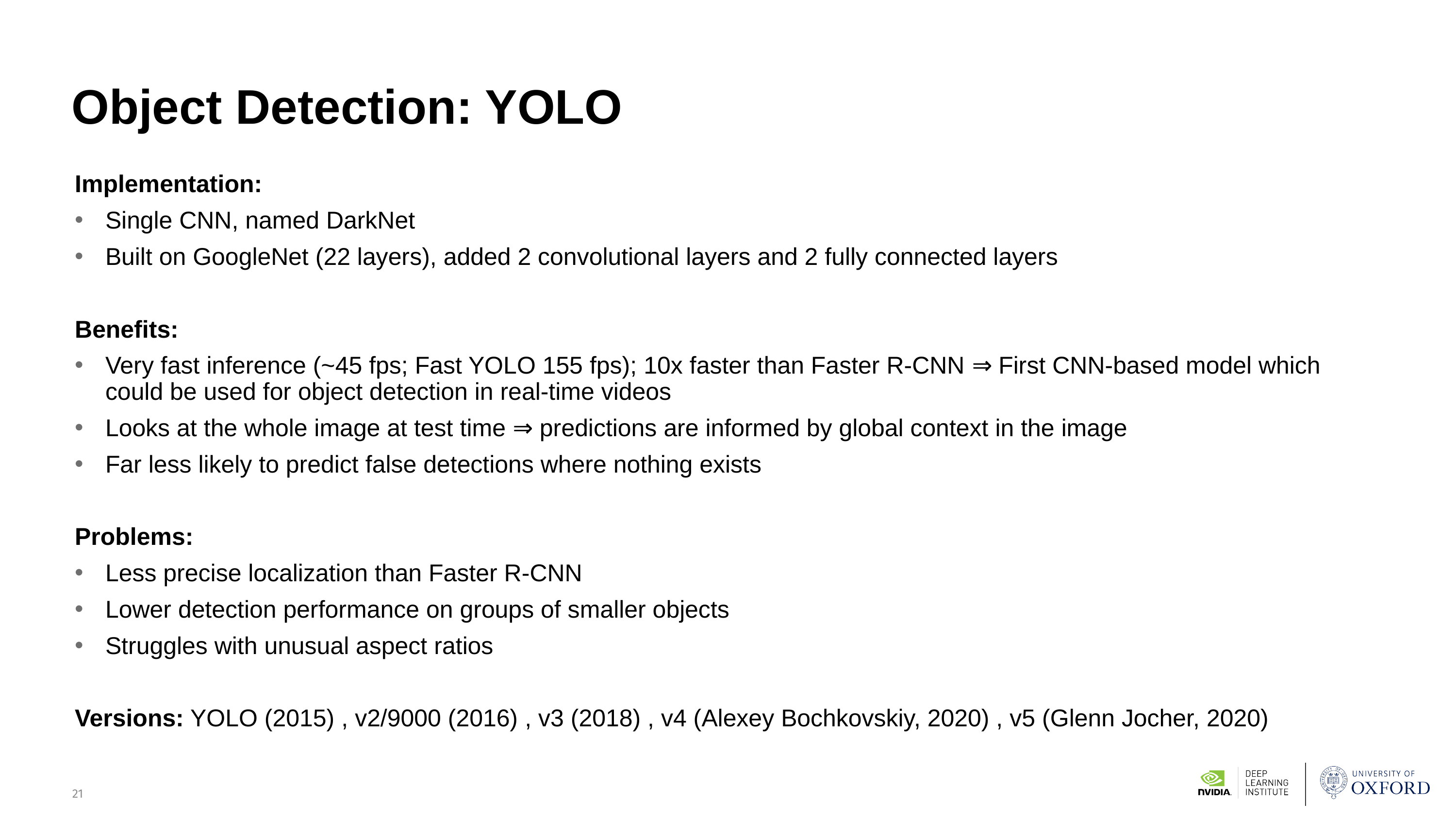

# Object Detection: YOLO
Implementation:
Single CNN, named DarkNet
Built on GoogleNet (22 layers), added 2 convolutional layers and 2 fully connected layers

Benefits:
Very fast inference (~45 fps; Fast YOLO 155 fps); 10x faster than Faster R-CNN ⇒ First CNN-based model which could be used for object detection in real-time videos
Looks at the whole image at test time ⇒ predictions are informed by global context in the image
Far less likely to predict false detections where nothing exists

Problems:
Less precise localization than Faster R-CNN
Lower detection performance on groups of smaller objects
Struggles with unusual aspect ratios

Versions: YOLO (2015) , v2/9000 (2016) , v3 (2018) , v4 (Alexey Bochkovskiy, 2020) , v5 (Glenn Jocher, 2020)